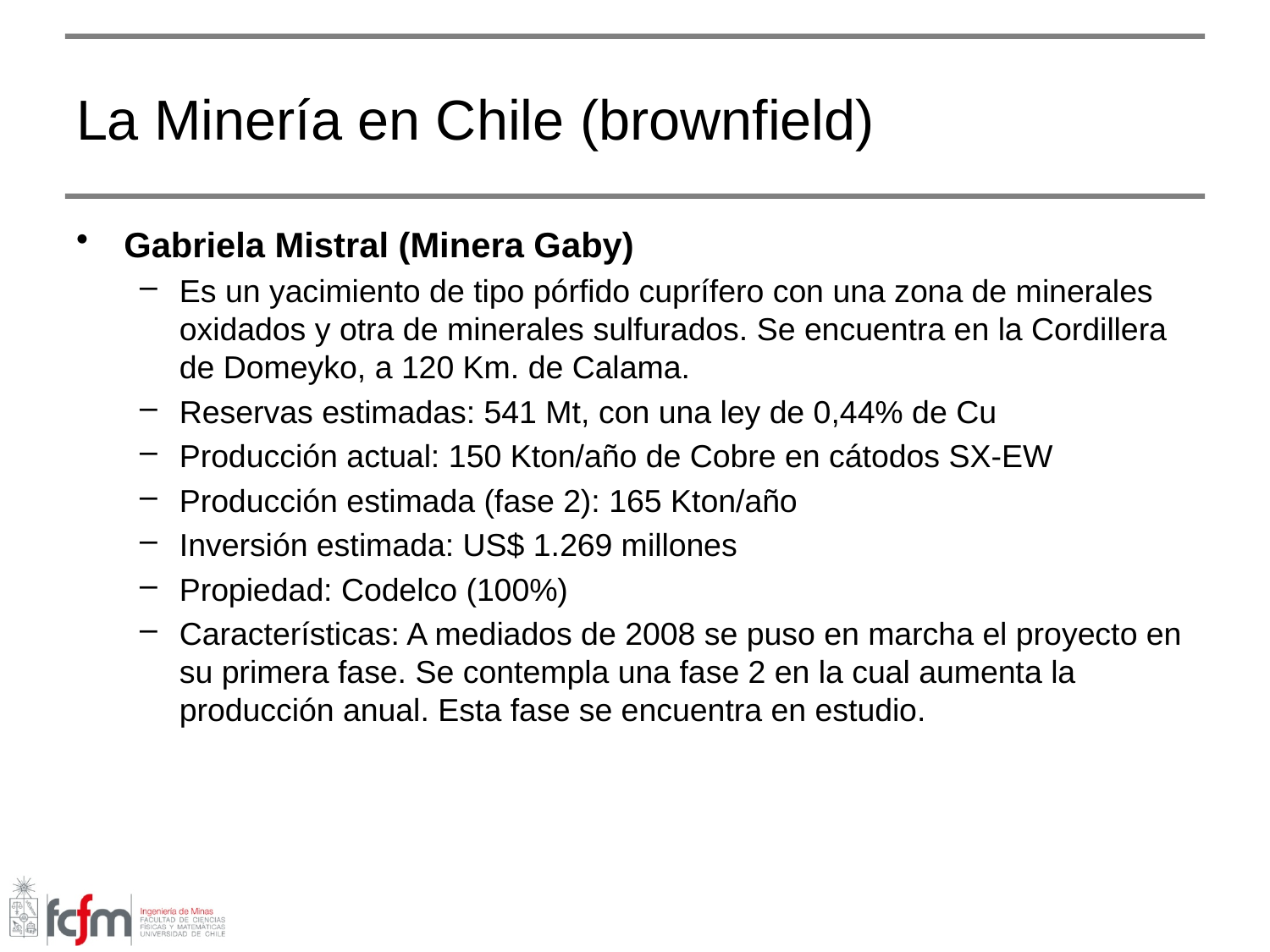

# La Minería en Chile (brownfield)
Gabriela Mistral (Minera Gaby)
Es un yacimiento de tipo pórfido cuprífero con una zona de minerales oxidados y otra de minerales sulfurados. Se encuentra en la Cordillera de Domeyko, a 120 Km. de Calama.
Reservas estimadas: 541 Mt, con una ley de 0,44% de Cu
Producción actual: 150 Kton/año de Cobre en cátodos SX-EW
Producción estimada (fase 2): 165 Kton/año
Inversión estimada: US$ 1.269 millones
Propiedad: Codelco (100%)
Características: A mediados de 2008 se puso en marcha el proyecto en su primera fase. Se contempla una fase 2 en la cual aumenta la producción anual. Esta fase se encuentra en estudio.